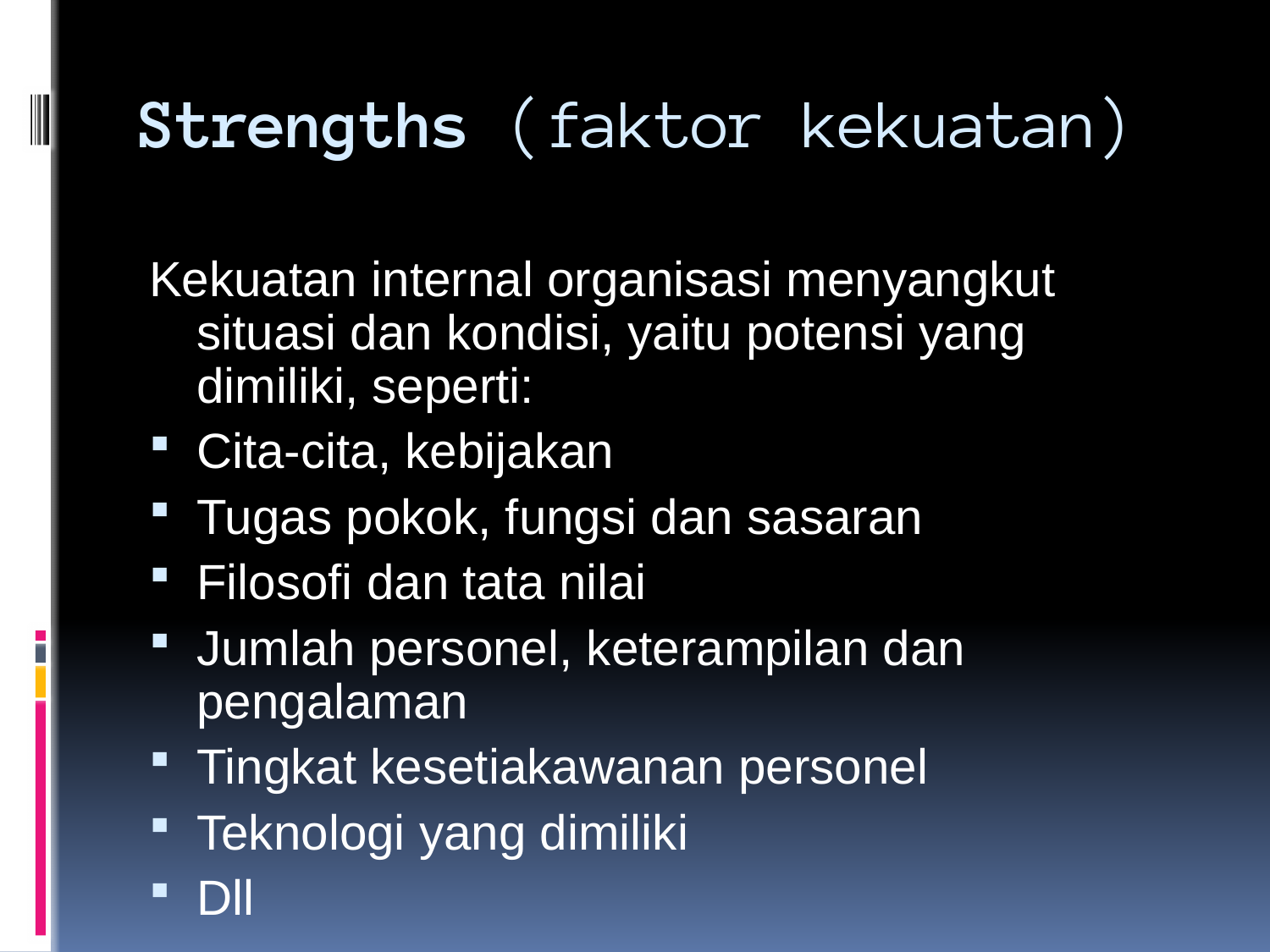

# Strengths (faktor kekuatan)
Kekuatan internal organisasi menyangkut situasi dan kondisi, yaitu potensi yang dimiliki, seperti:
Cita-cita, kebijakan
Tugas pokok, fungsi dan sasaran
Filosofi dan tata nilai
Jumlah personel, keterampilan dan pengalaman
Tingkat kesetiakawanan personel
Teknologi yang dimiliki
Dll